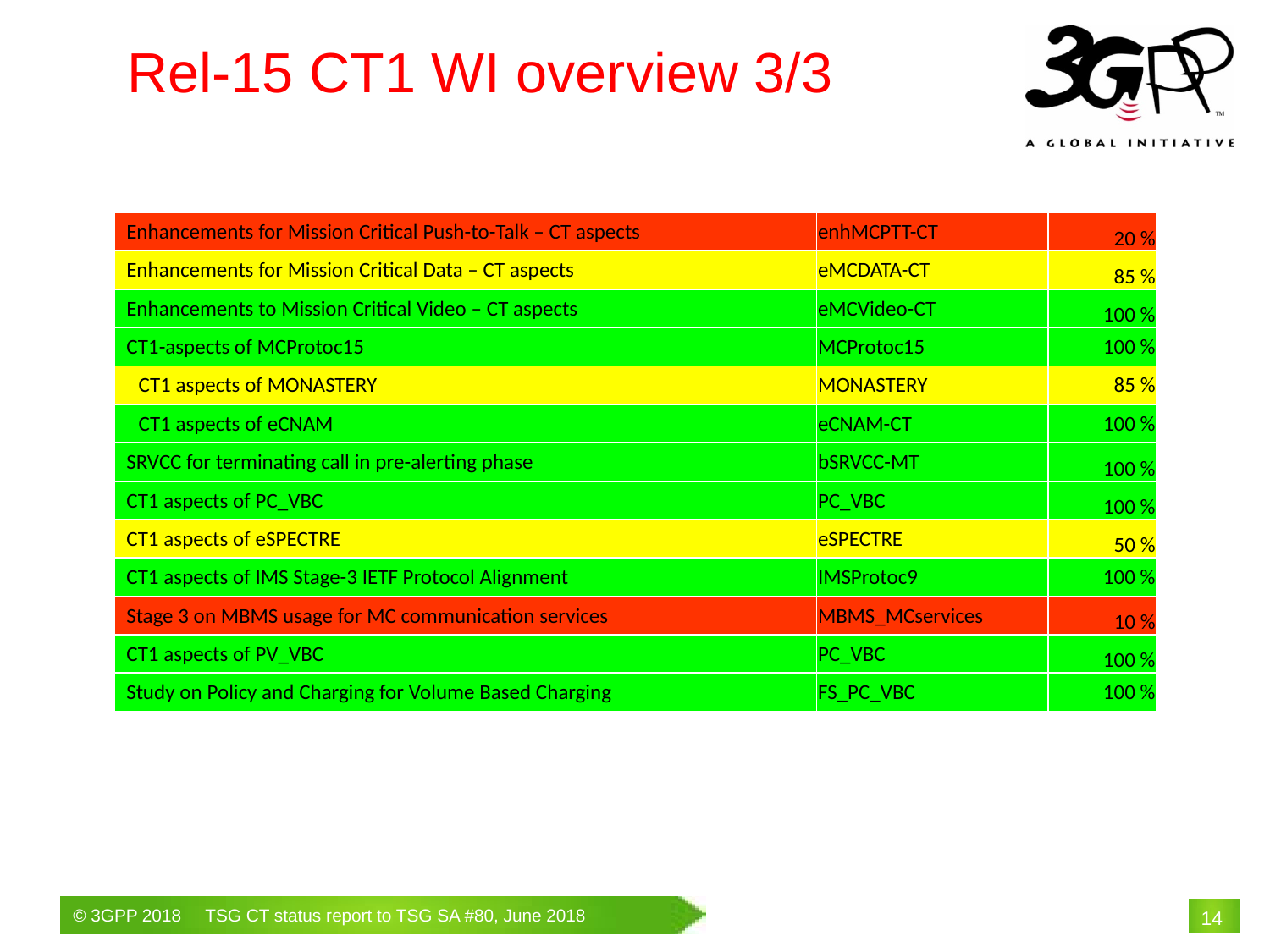

Rel-15 CT1 WI overview 3/3

| Enhancements for Mission Critical Push-to-Talk – CT aspects | enhMCPTT-CT | 20 % |
| --- | --- | --- |
| Enhancements for Mission Critical Data – CT aspects | eMCDATA-CT | 85 % |
| Enhancements to Mission Critical Video – CT aspects | eMCVideo-CT | 100 % |
| CT1-aspects of MCProtoc15 | MCProtoc15 | 100 % |
| CT1 aspects of MONASTERY | MONASTERY | 85 % |
| CT1 aspects of eCNAM | eCNAM-CT | 100 % |
| SRVCC for terminating call in pre-alerting phase | bSRVCC-MT | 100 % |
| CT1 aspects of PC\_VBC | PC\_VBC | 100 % |
| CT1 aspects of eSPECTRE | eSPECTRE | 50 % |
| CT1 aspects of IMS Stage-3 IETF Protocol Alignment | IMSProtoc9 | 100 % |
| Stage 3 on MBMS usage for MC communication services | MBMS\_MCservices | 10 % |
| CT1 aspects of PV\_VBC | PC\_VBC | 100 % |
| Study on Policy and Charging for Volume Based Charging | FS\_PC\_VBC | 100 % |

# 14